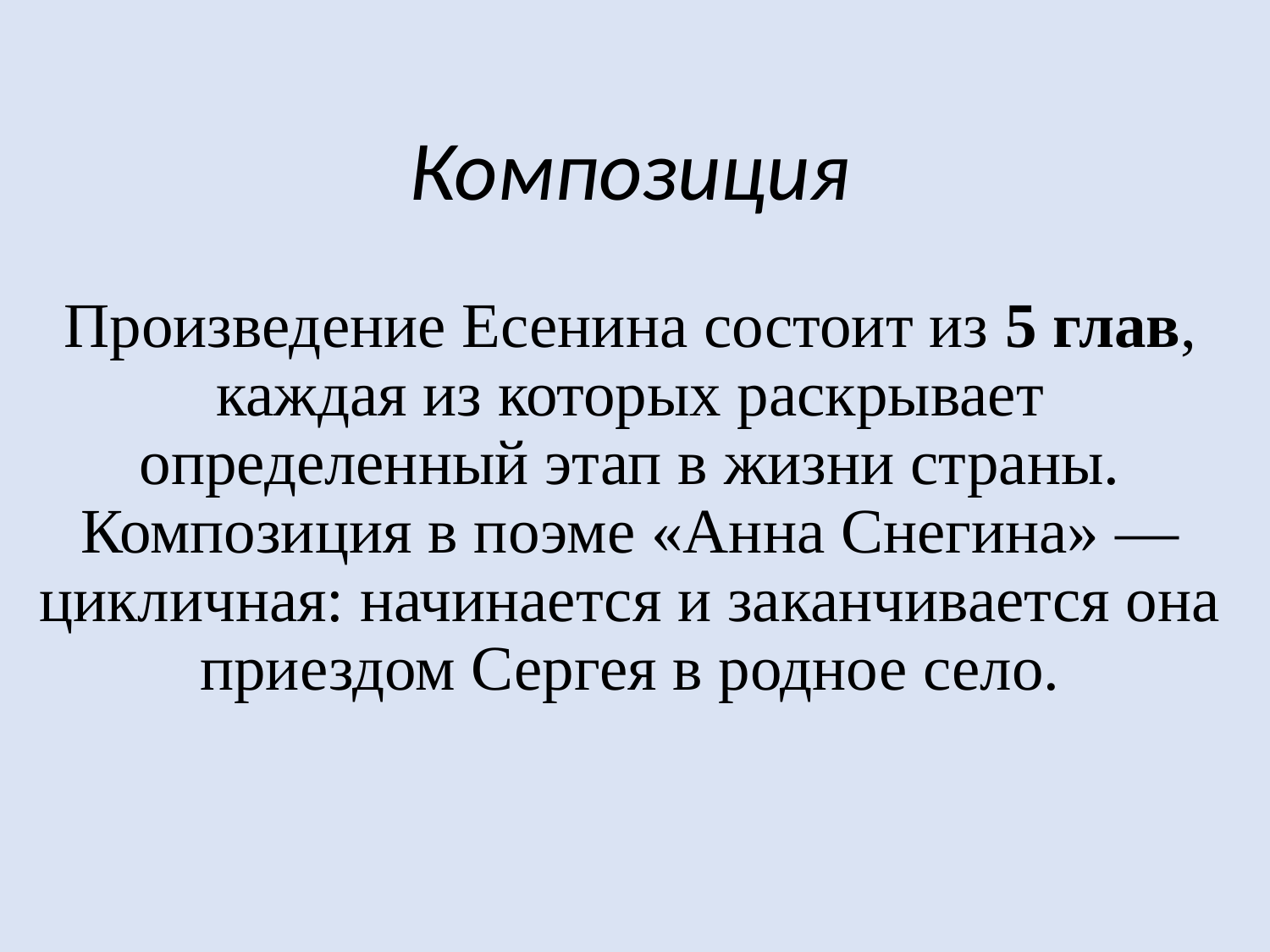

# Композиция
Произведение Есенина состоит из 5 глав, каждая из которых раскрывает определенный этап в жизни страны. Композиция в поэме «Анна Снегина» — цикличная: начинается и заканчивается она приездом Сергея в родное село.